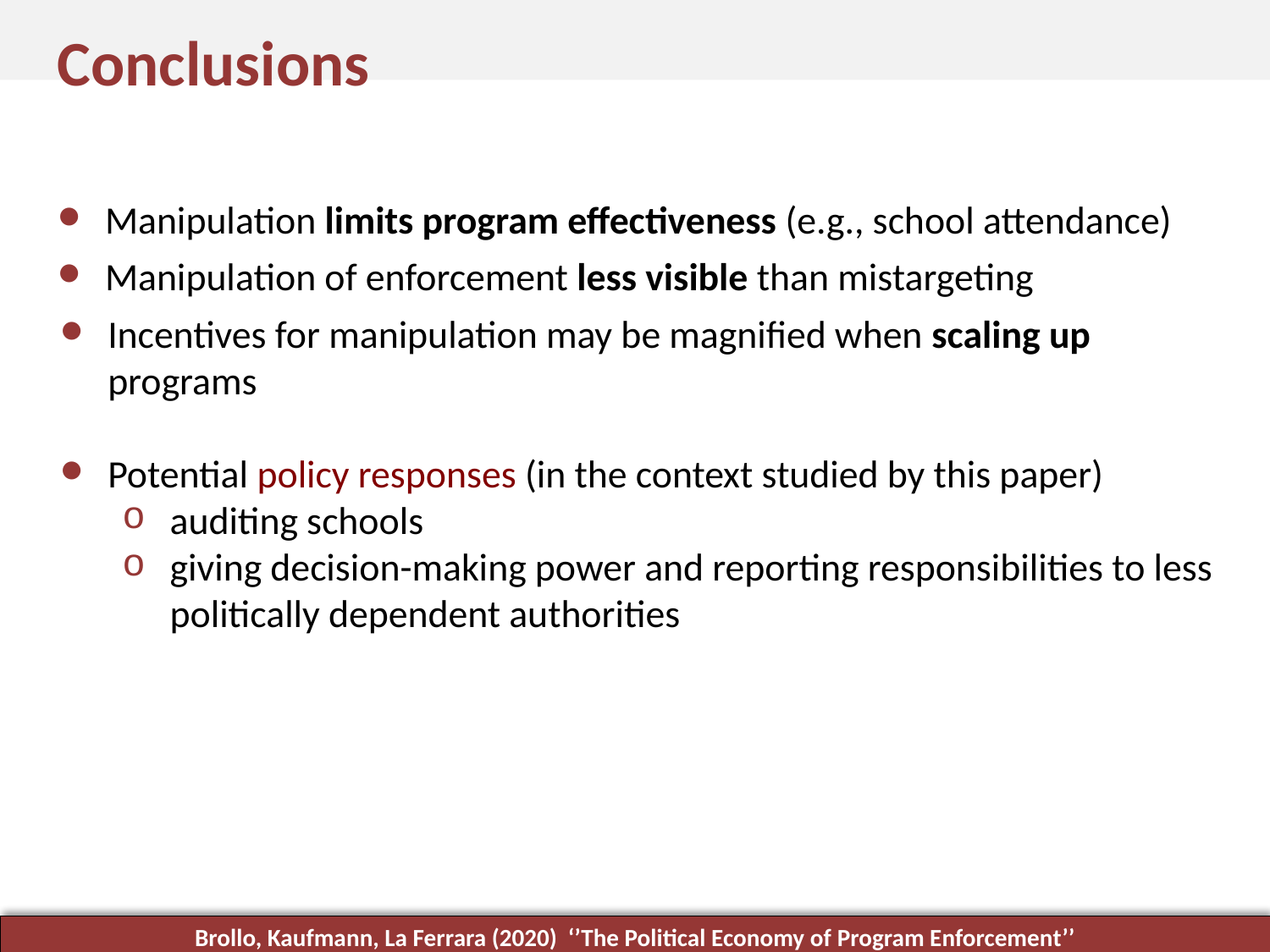

Conclusions
Manipulation limits program effectiveness (e.g., school attendance)
Manipulation of enforcement less visible than mistargeting
Incentives for manipulation may be magnified when scaling up programs

Potential policy responses (in the context studied by this paper)
auditing schools
giving decision-making power and reporting responsibilities to less politically dependent authorities
Brollo, Kaufmann, La Ferrara (2020)  ‘’The Political Economy of Program Enforcement’’